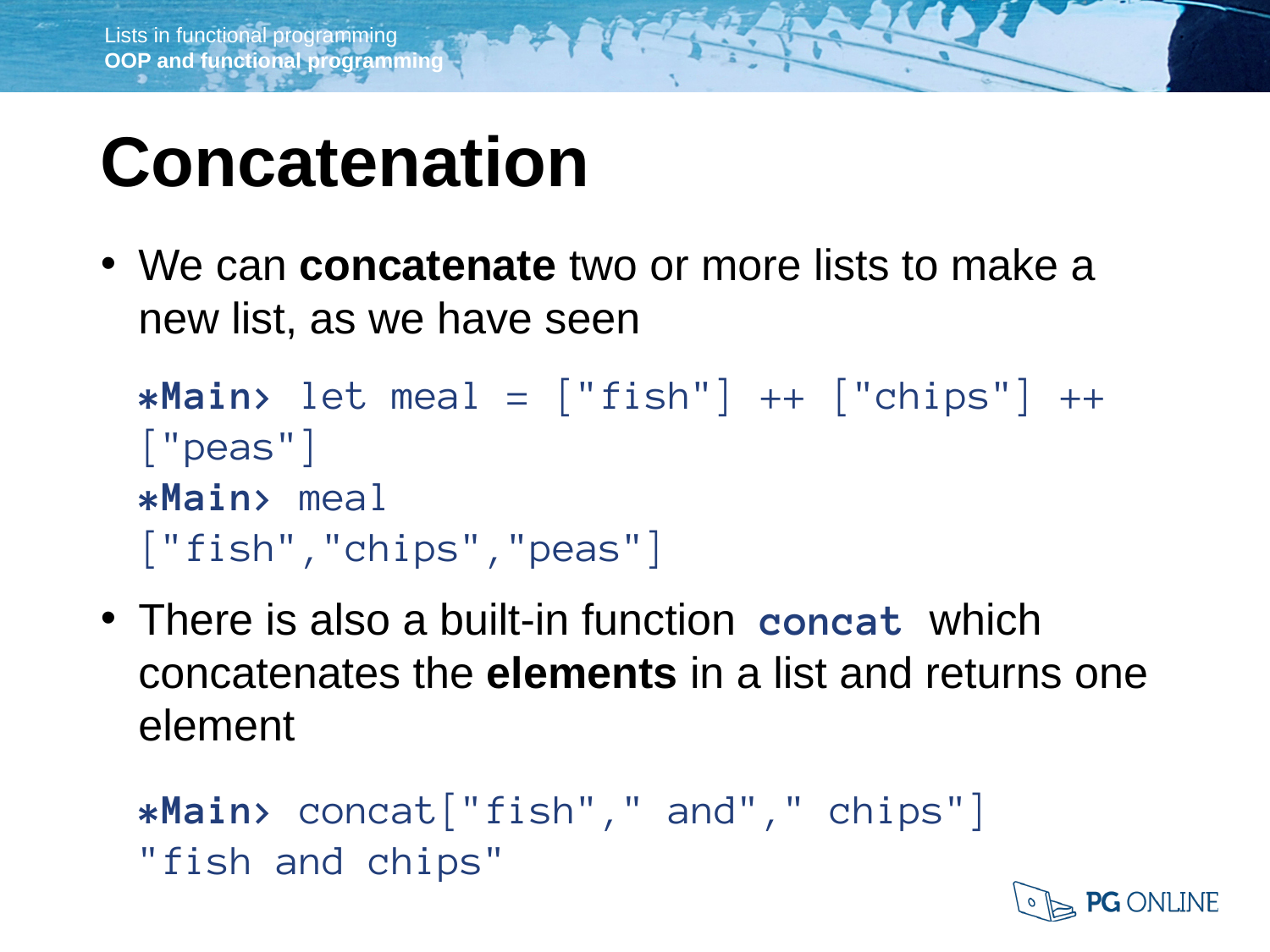

Concatenation
We can concatenate two or more lists to make a new list, as we have seen
*Main> let meal = ["fish"] ++ ["chips"] ++ ["peas"]
*Main> meal
["fish","chips","peas"]
There is also a built-in function concat which concatenates the elements in a list and returns one element
*Main> concat["fish"," and"," chips"]
"fish and chips"